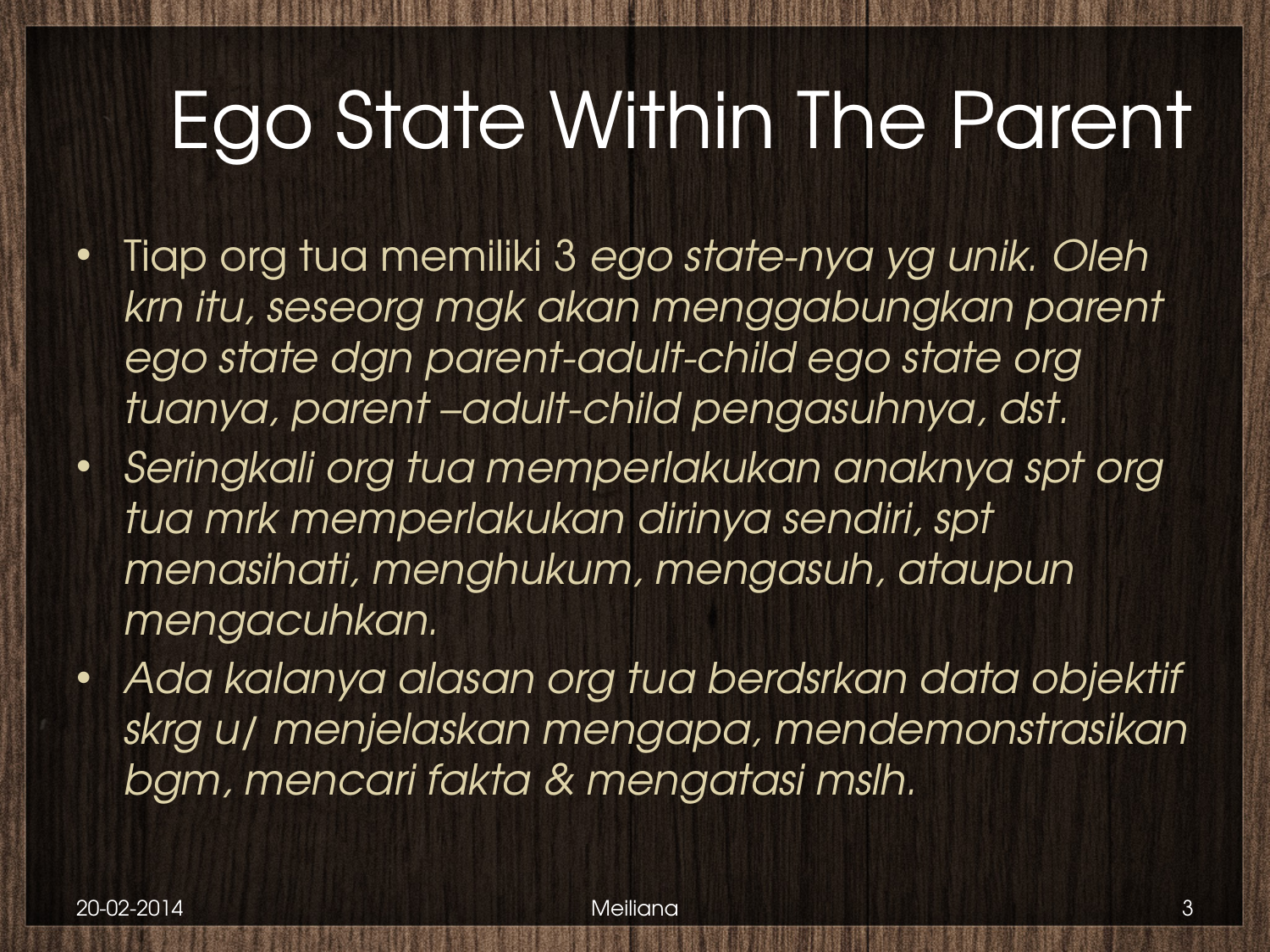

# Ego State Within The Parent
Tiap org tua memiliki 3 ego state-nya yg unik. Oleh krn itu, seseorg mgk akan menggabungkan parent ego state dgn parent-adult-child ego state org tuanya, parent –adult-child pengasuhnya, dst.
Seringkali org tua memperlakukan anaknya spt org tua mrk memperlakukan dirinya sendiri, spt menasihati, menghukum, mengasuh, ataupun mengacuhkan.
Ada kalanya alasan org tua berdsrkan data objektif skrg u/ menjelaskan mengapa, mendemonstrasikan bgm, mencari fakta & mengatasi mslh.

20-02-2014
Meiliana
3